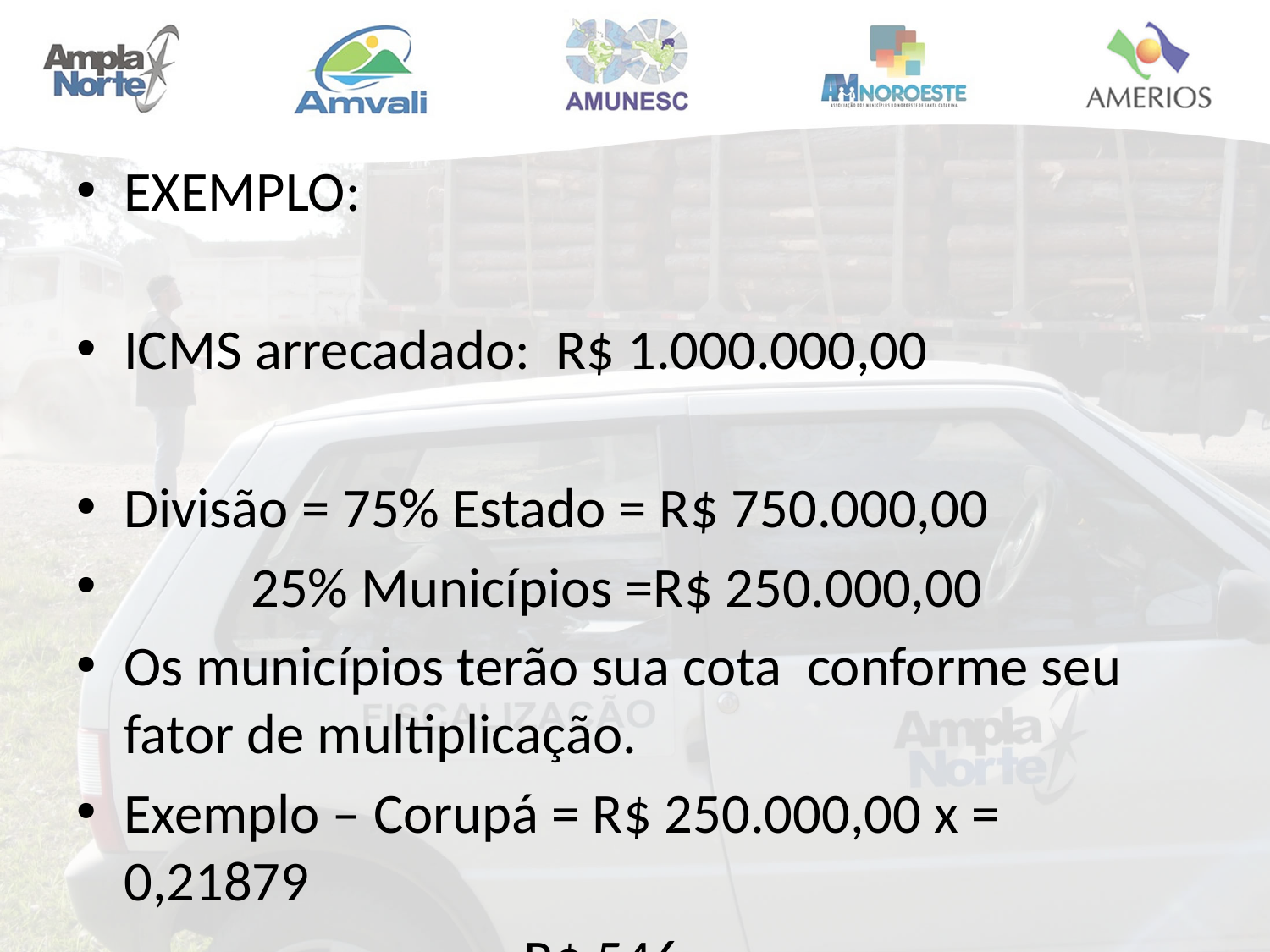

EXEMPLO:

ICMS arrecadado:  R$ 1.000.000,00

Divisão = 75% Estado = R$ 750.000,00
          25% Municípios =R$ 250.000,00
Os municípios terão sua cota  conforme seu fator de multiplicação.
Exemplo – Corupá = R$ 250.000,00 x = 0,21879
                               =  R$ 546,